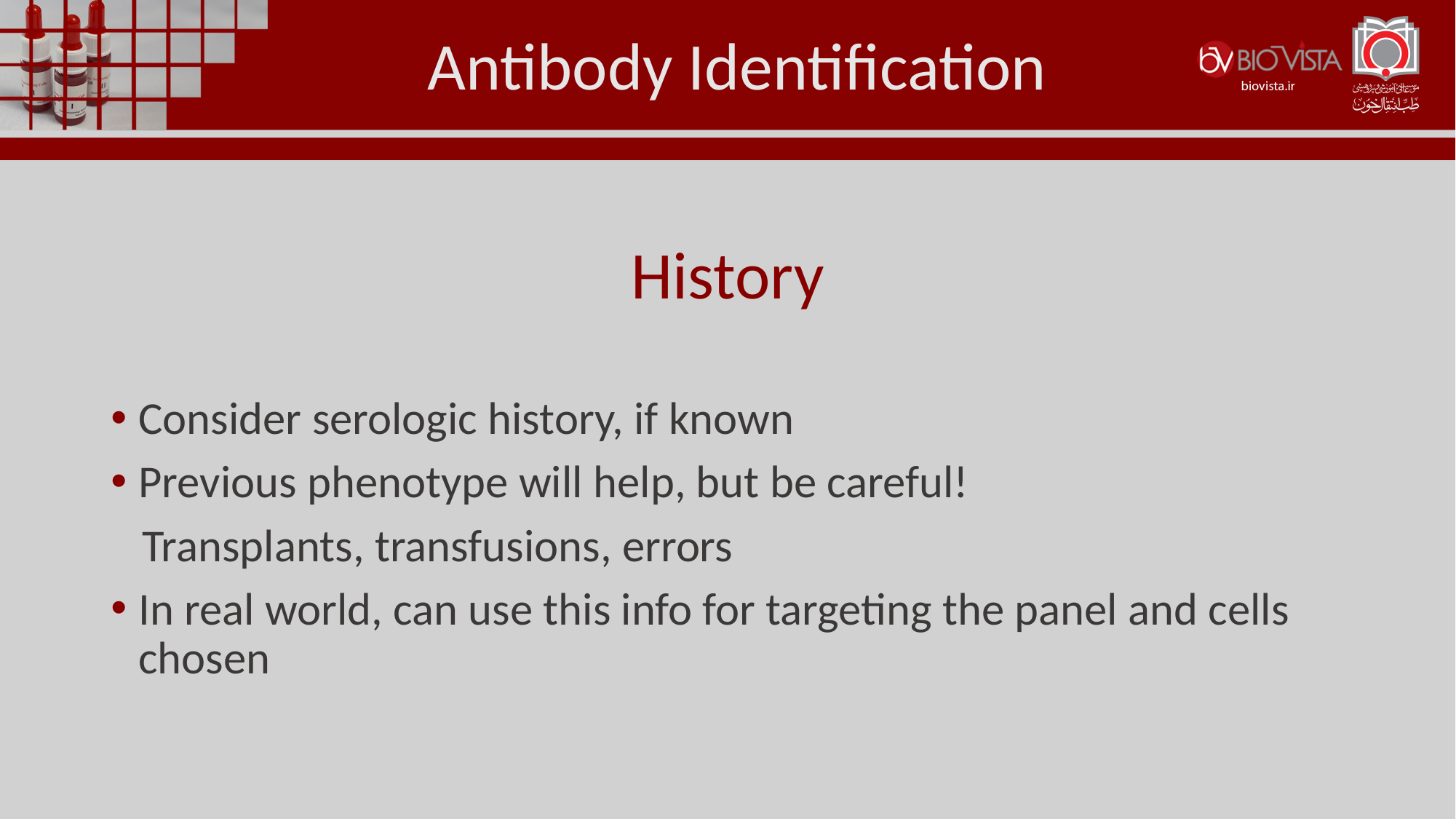

Antibody Identification
History
Consider serologic history, if known
Previous phenotype will help, but be careful!
   Transplants, transfusions, errors
In real world, can use this info for targeting the panel and cells chosen